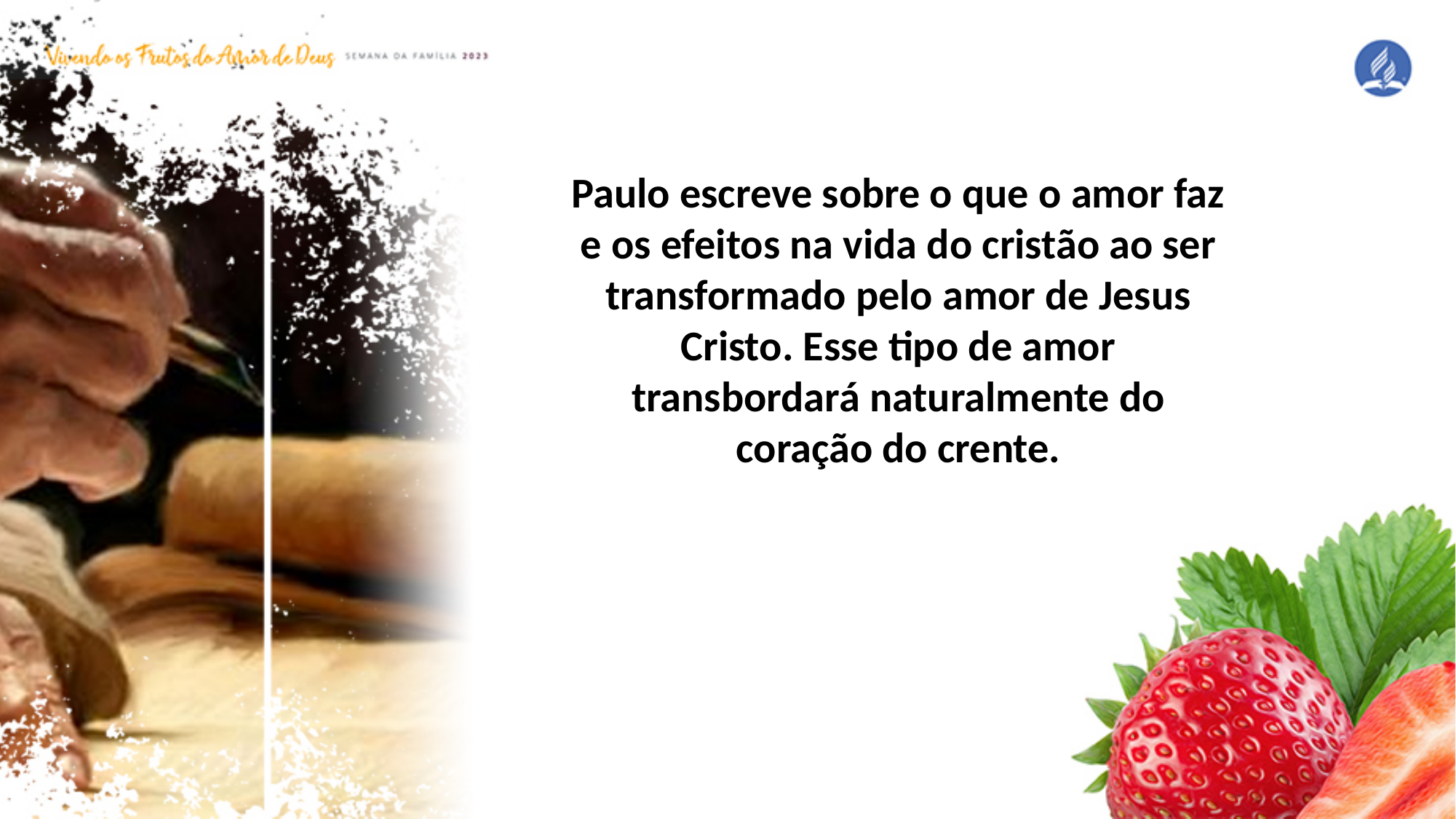

Paulo escreve sobre o que o amor faz e os efeitos na vida do cristão ao ser transformado pelo amor de Jesus Cristo. Esse tipo de amor transbordará naturalmente do coração do crente.